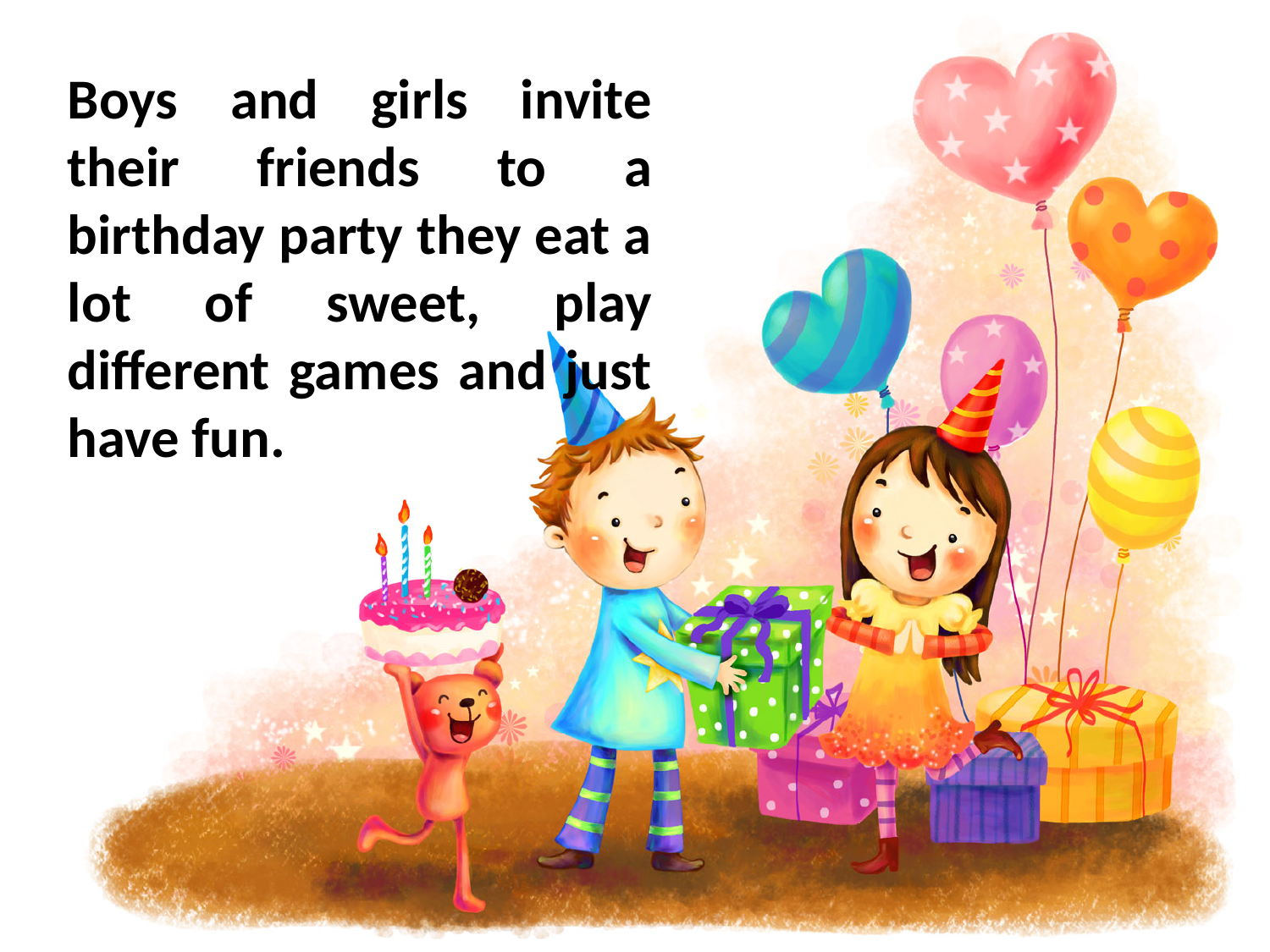

Boys and girls invite their friends to a birthday party they eat a lot of sweet, play different games and just have fun.